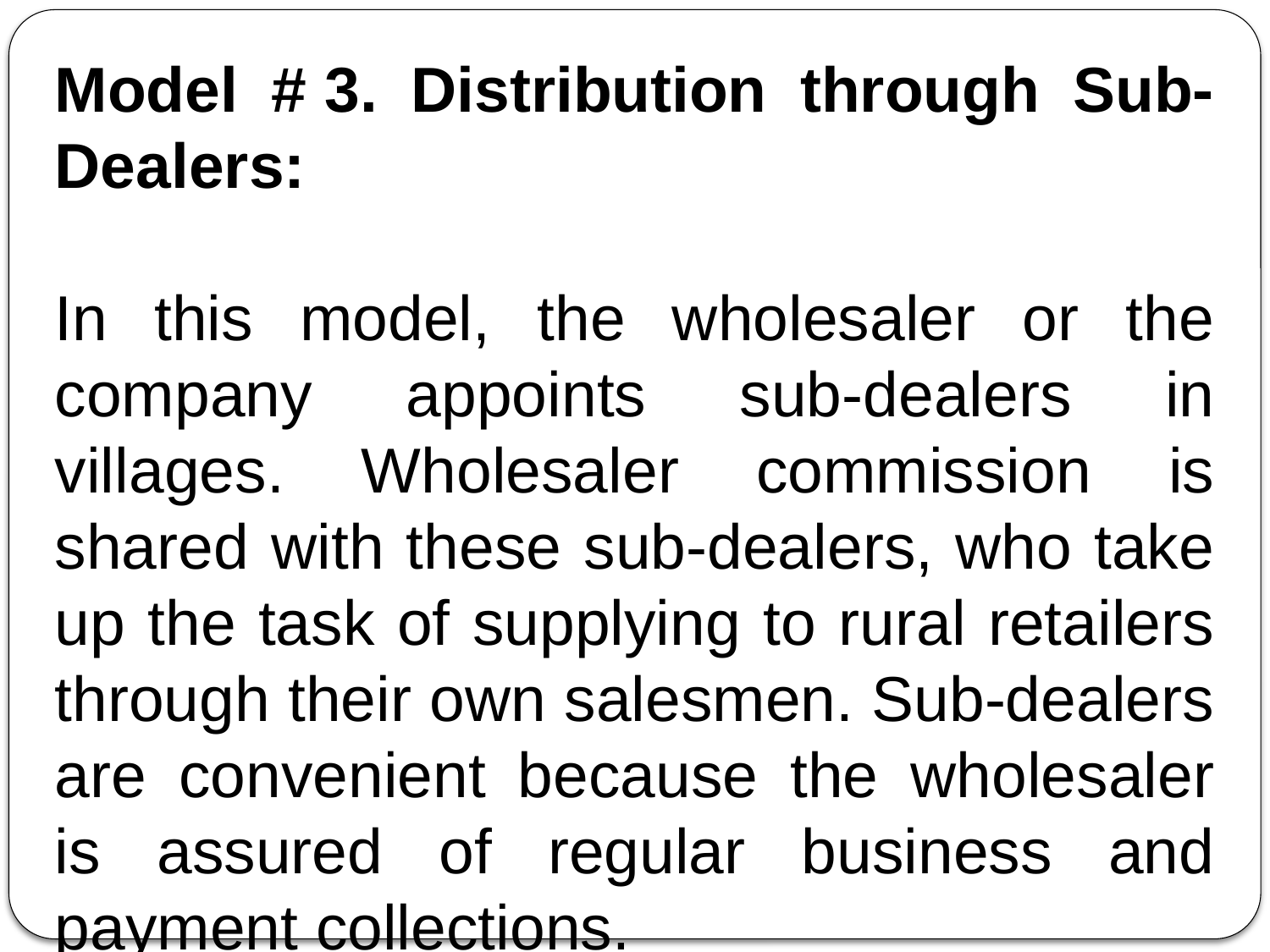

Model # 3. Distribution through Sub-Dealers:

In this model, the wholesaler or the company appoints sub-dealers in villages. Wholesaler commission is shared with these sub-dealers, who take up the task of supplying to rural retailers through their own salesmen. Sub-dealers are convenient because the wholesaler is assured of regular business and payment collections.